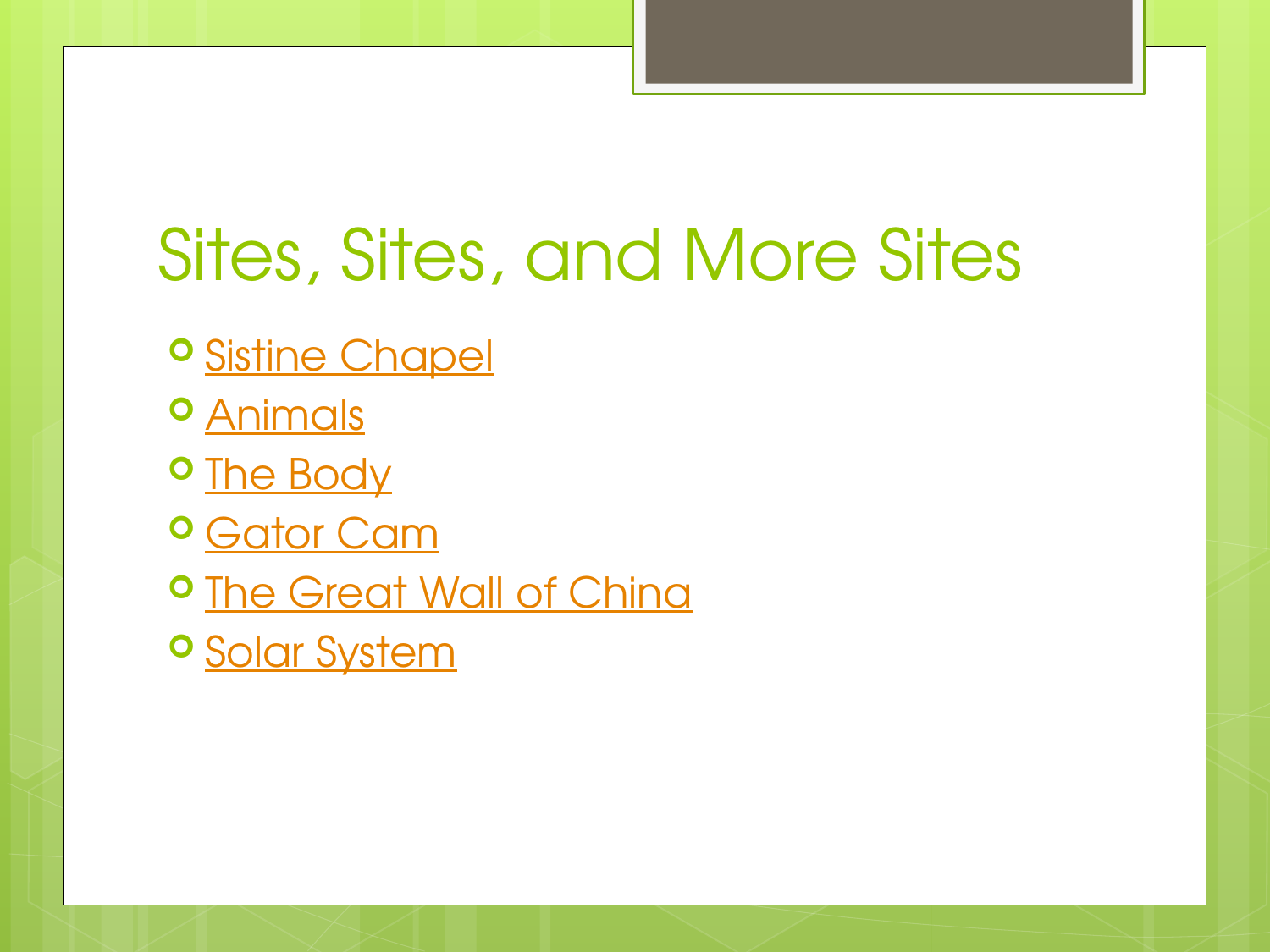

# Sites, Sites, and More Sites
Sistine Chapel
Animals
The Body
Gator Cam
The Great Wall of China
Solar System